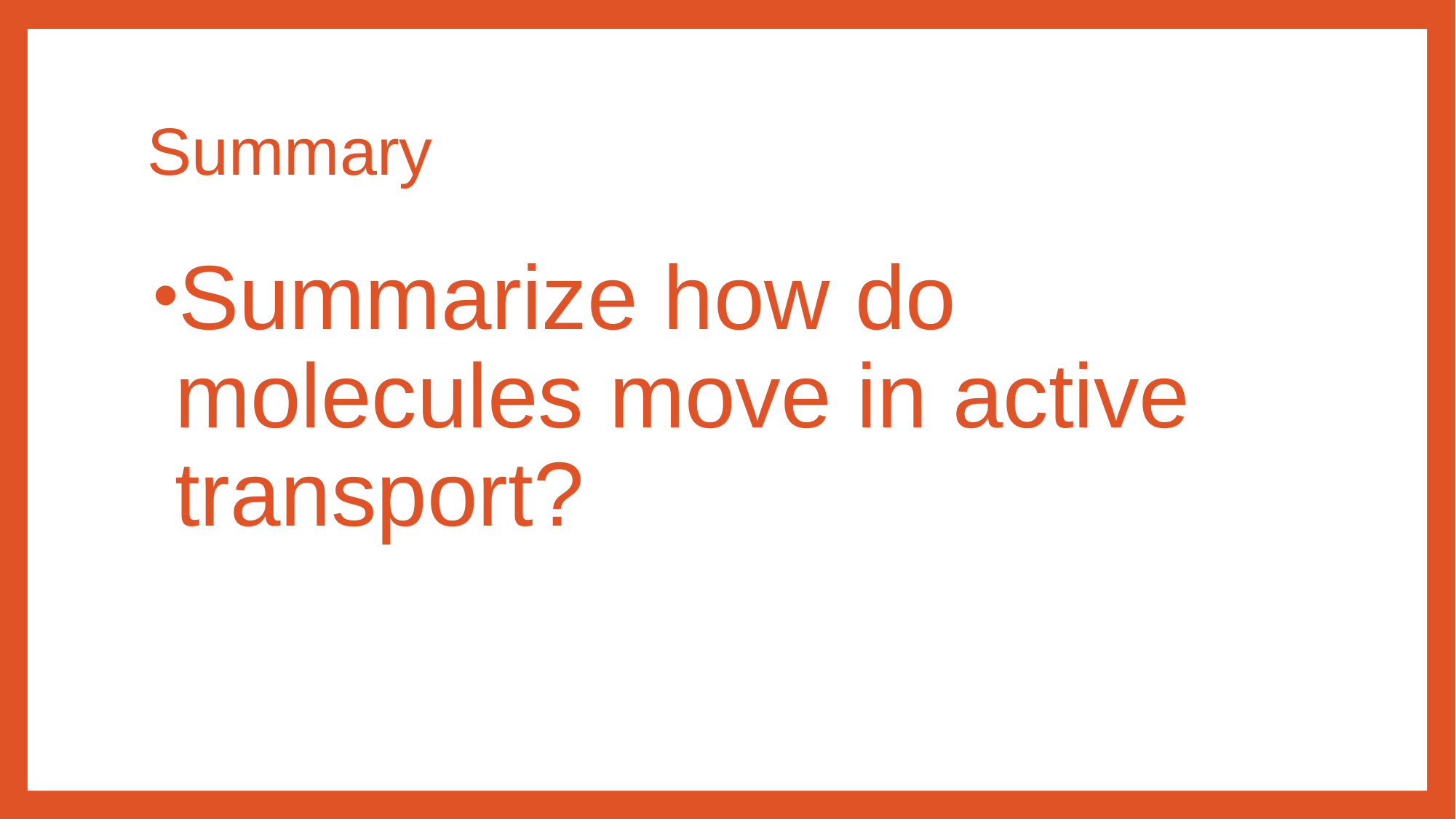

# Summary
Summarize how do molecules move in active transport?